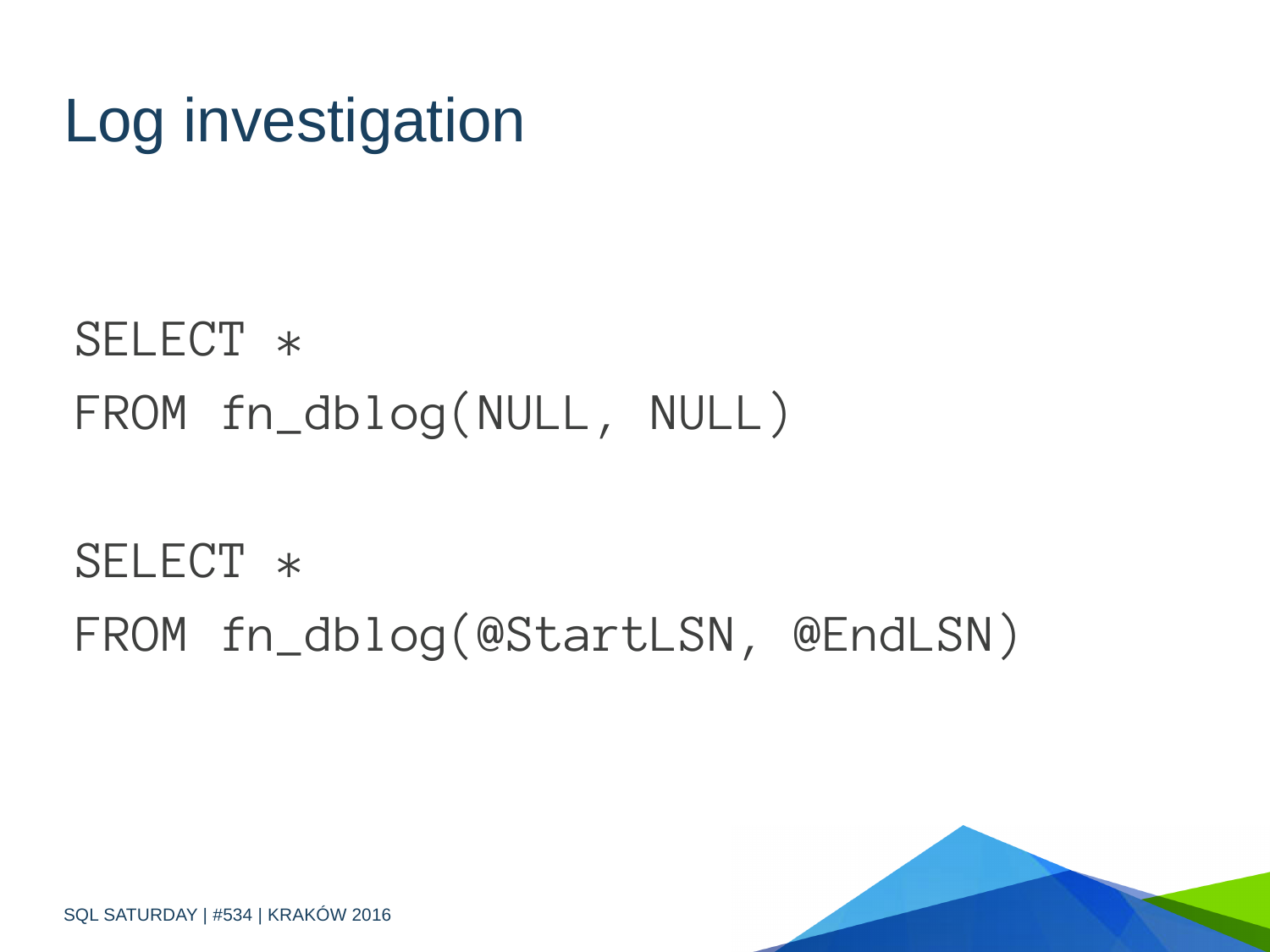

# Log investigation

SELECT *
FROM fn_dblog(NULL, NULL)

SELECT *
FROM fn_dblog(@StartLSN, @EndLSN)
SQL SATURDAY | #534 | KRAKÓW 2016